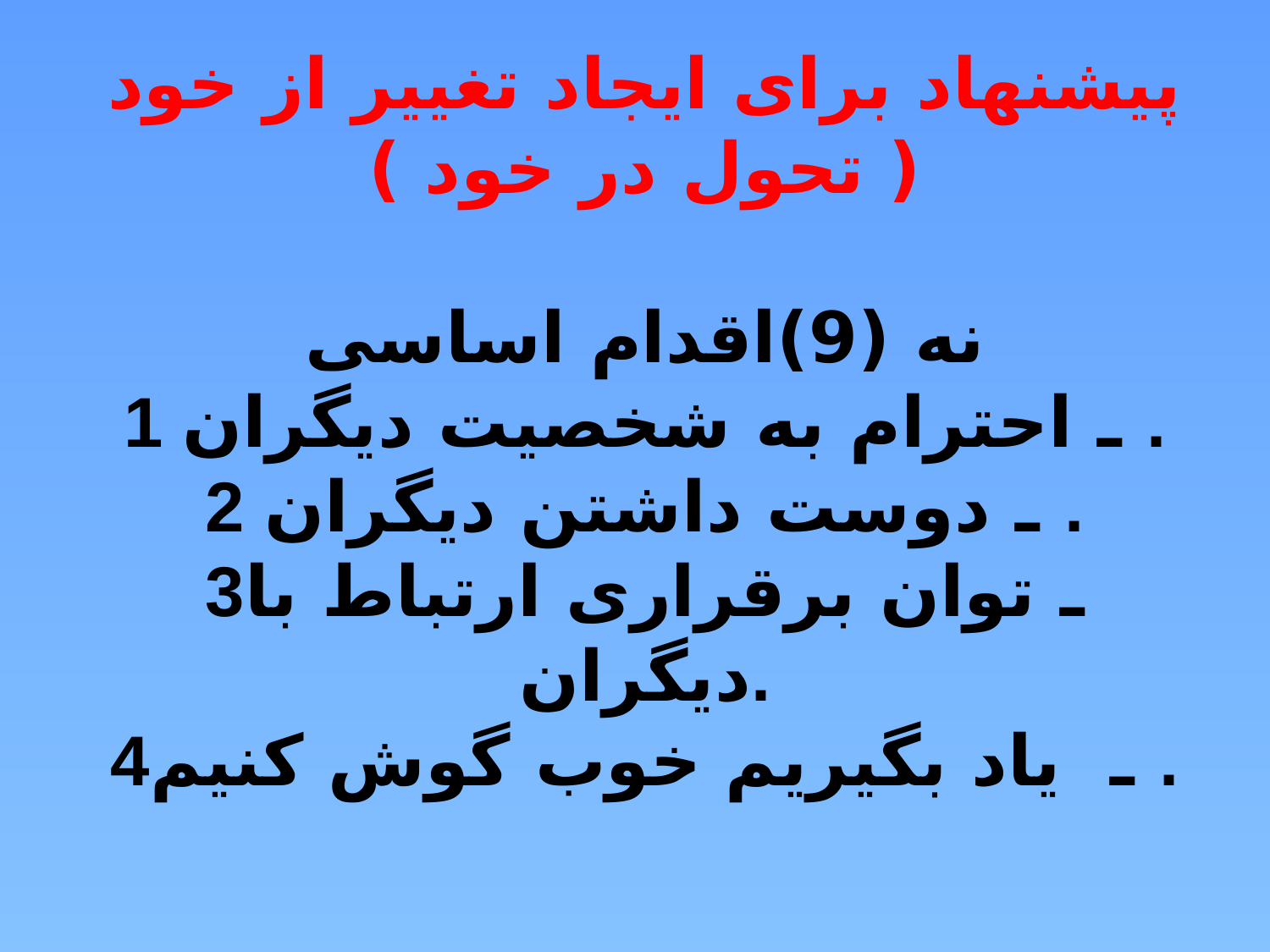

پیشنهاد برای ایجاد تغییر از خود ( تحول در خود )

نه (9)اقدام اساسی
1 ـ احترام به شخصیت دیگران .
2 ـ دوست داشتن دیگران .
3ـ توان برقراری ارتباط با دیگران.
4ـ  یاد بگیریم خوب گوش کنیم .